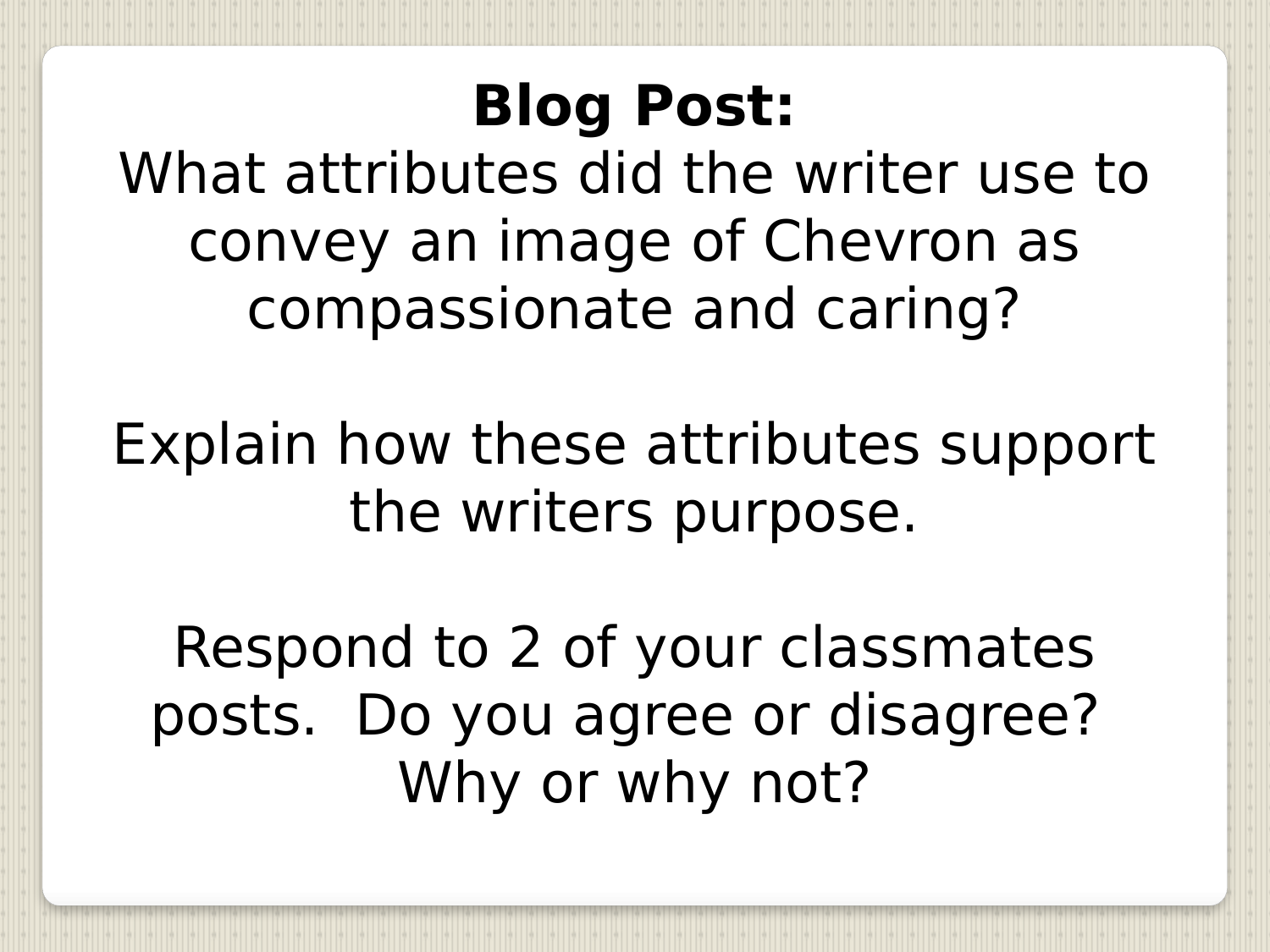

Blog Post:
What attributes did the writer use to convey an image of Chevron as compassionate and caring?

Explain how these attributes support the writers purpose.

Respond to 2 of your classmates posts.  Do you agree or disagree?  Why or why not?